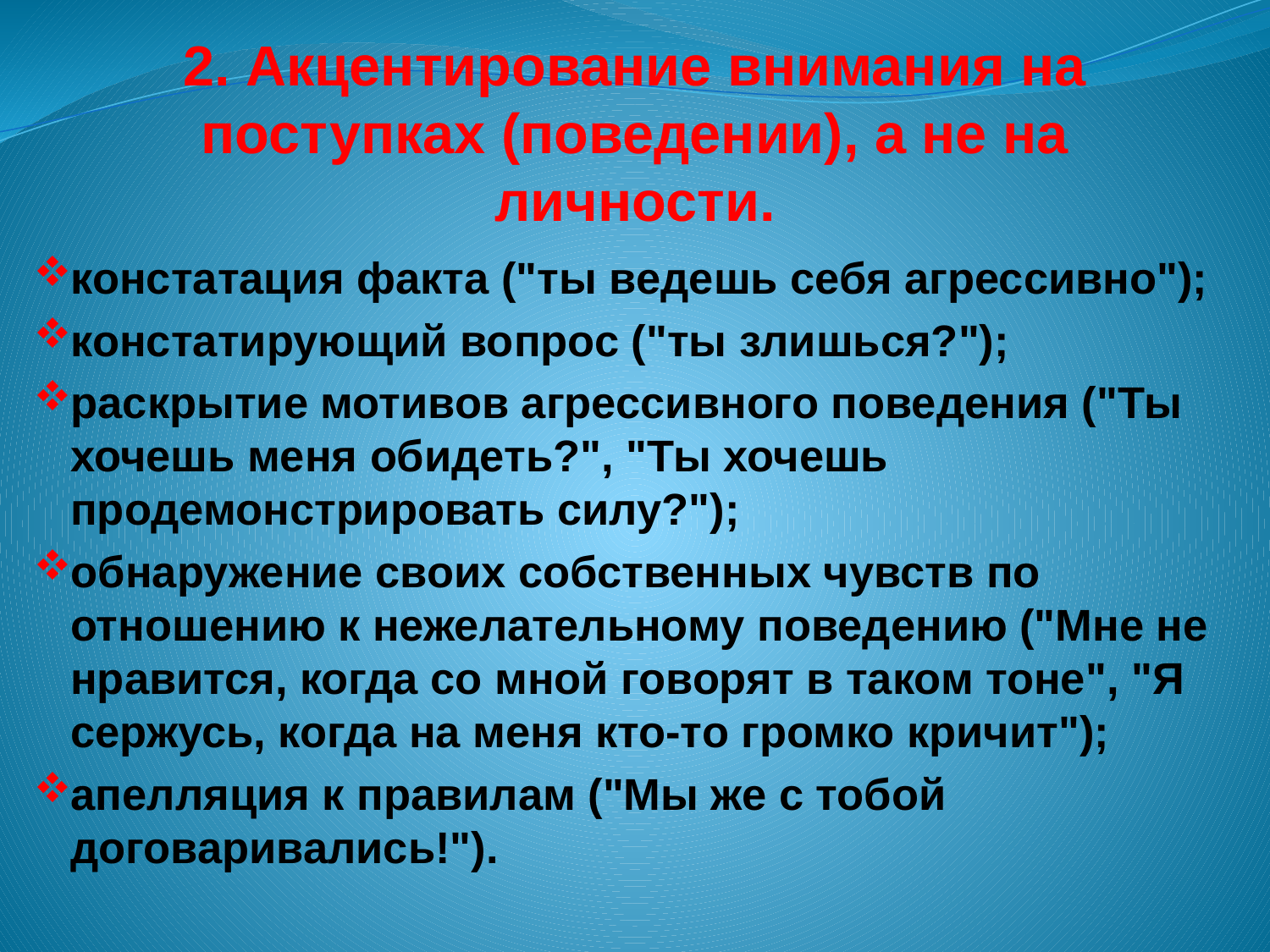

# 2. Акцентирование внимания на поступках (поведении), а не на личности.
констатация факта ("ты ведешь себя агрессивно");
констатирующий вопрос ("ты злишься?");
раскрытие мотивов агрессивного поведения ("Ты хочешь меня обидеть?", "Ты хочешь продемонстрировать силу?");
обнаружение своих собственных чувств по отношению к нежелательному поведению ("Мне не нравится, когда со мной говорят в таком тоне", "Я сержусь, когда на меня кто-то громко кричит");
апелляция к правилам ("Мы же с тобой договаривались!").